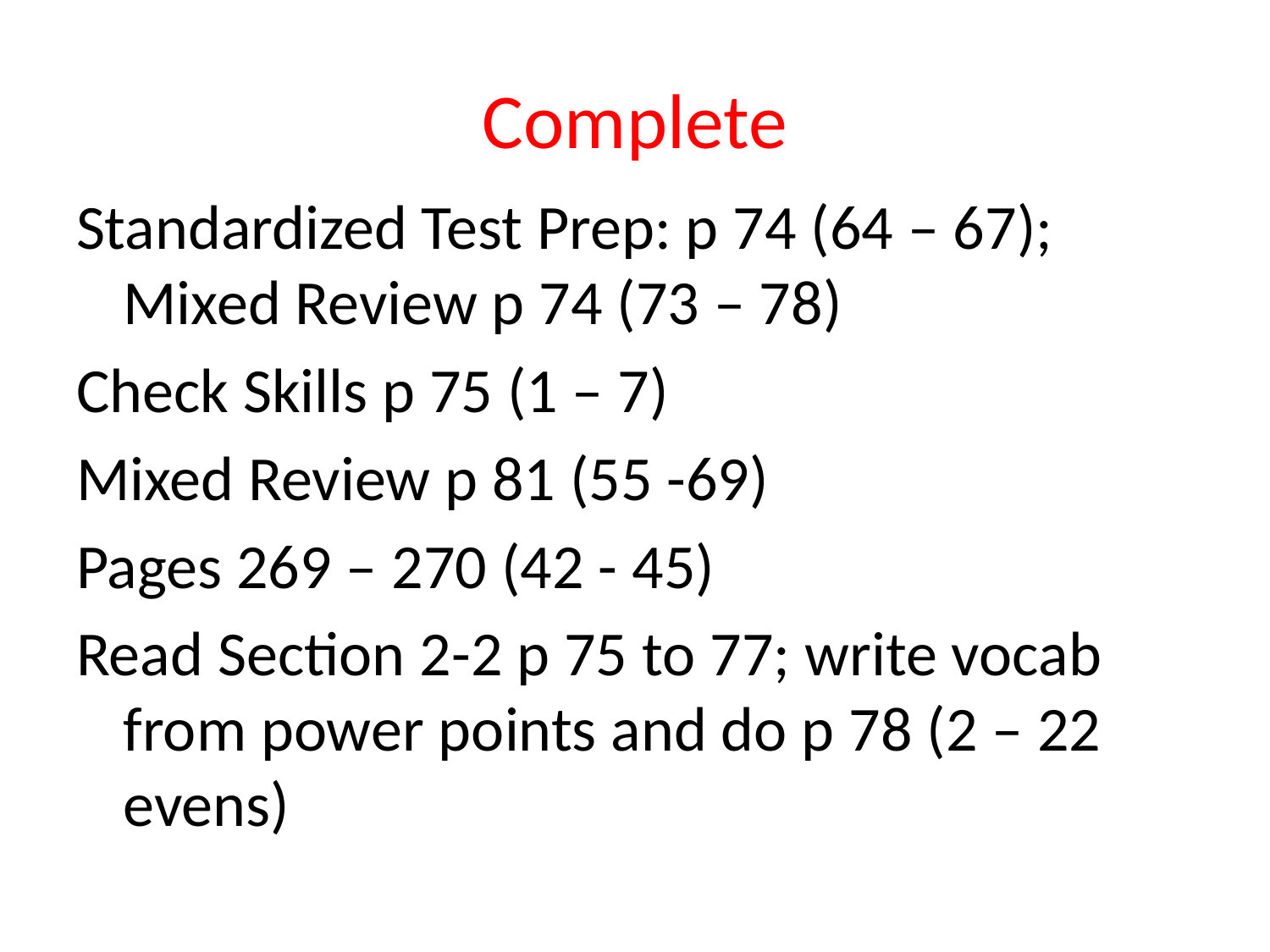

# Complete
Standardized Test Prep: p 74 (64 – 67); Mixed Review p 74 (73 – 78)
Check Skills p 75 (1 – 7)
Mixed Review p 81 (55 -69)
Pages 269 – 270 (42 - 45)
Read Section 2-2 p 75 to 77; write vocab from power points and do p 78 (2 – 22 evens)